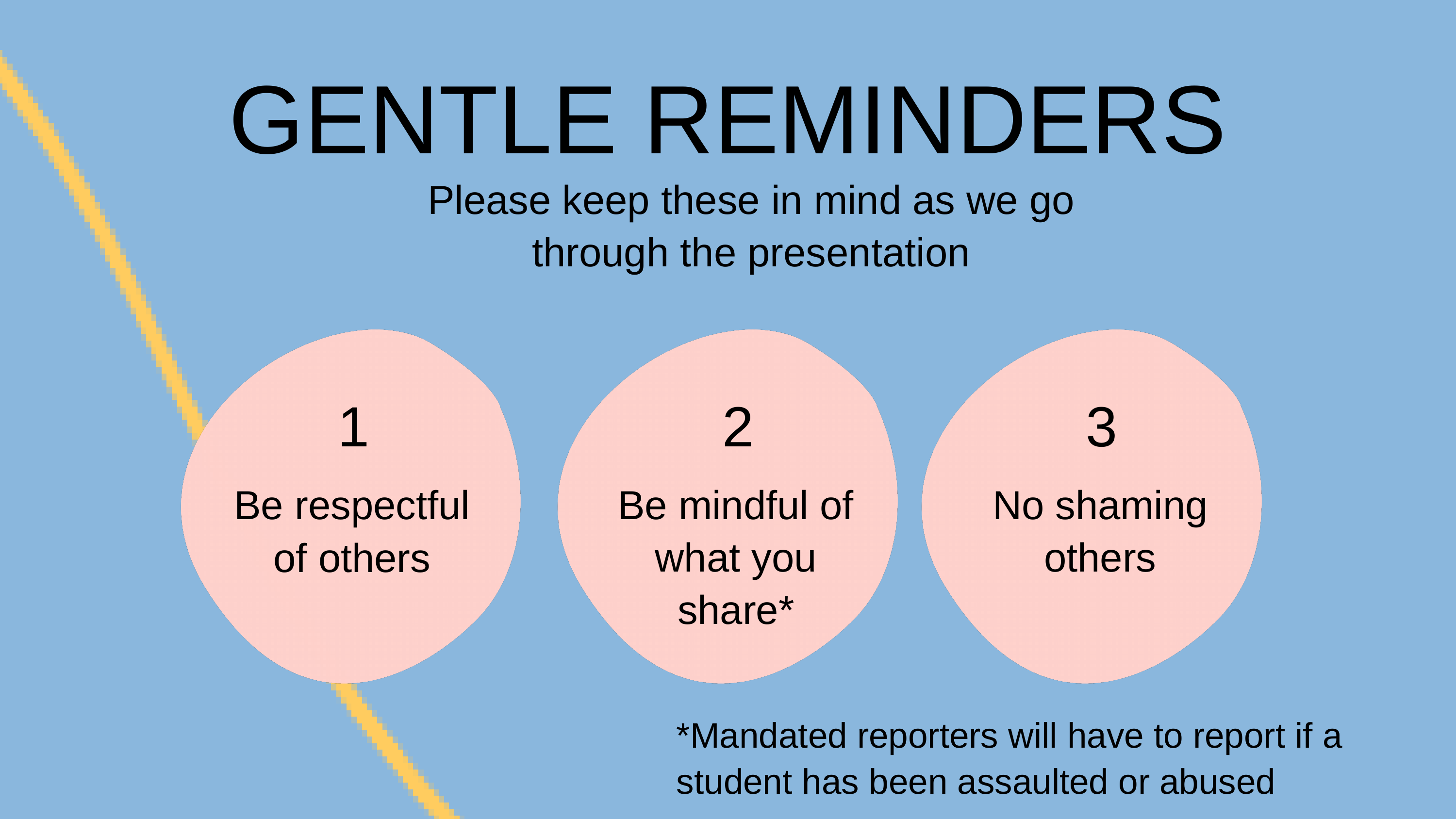

GENTLE REMINDERS

Please keep these in mind as we go through the presentation

1
2
3
Be mindful of what you share*
No shaming others
Be respectful of others
*Mandated reporters will have to report if a student has been assaulted or abused